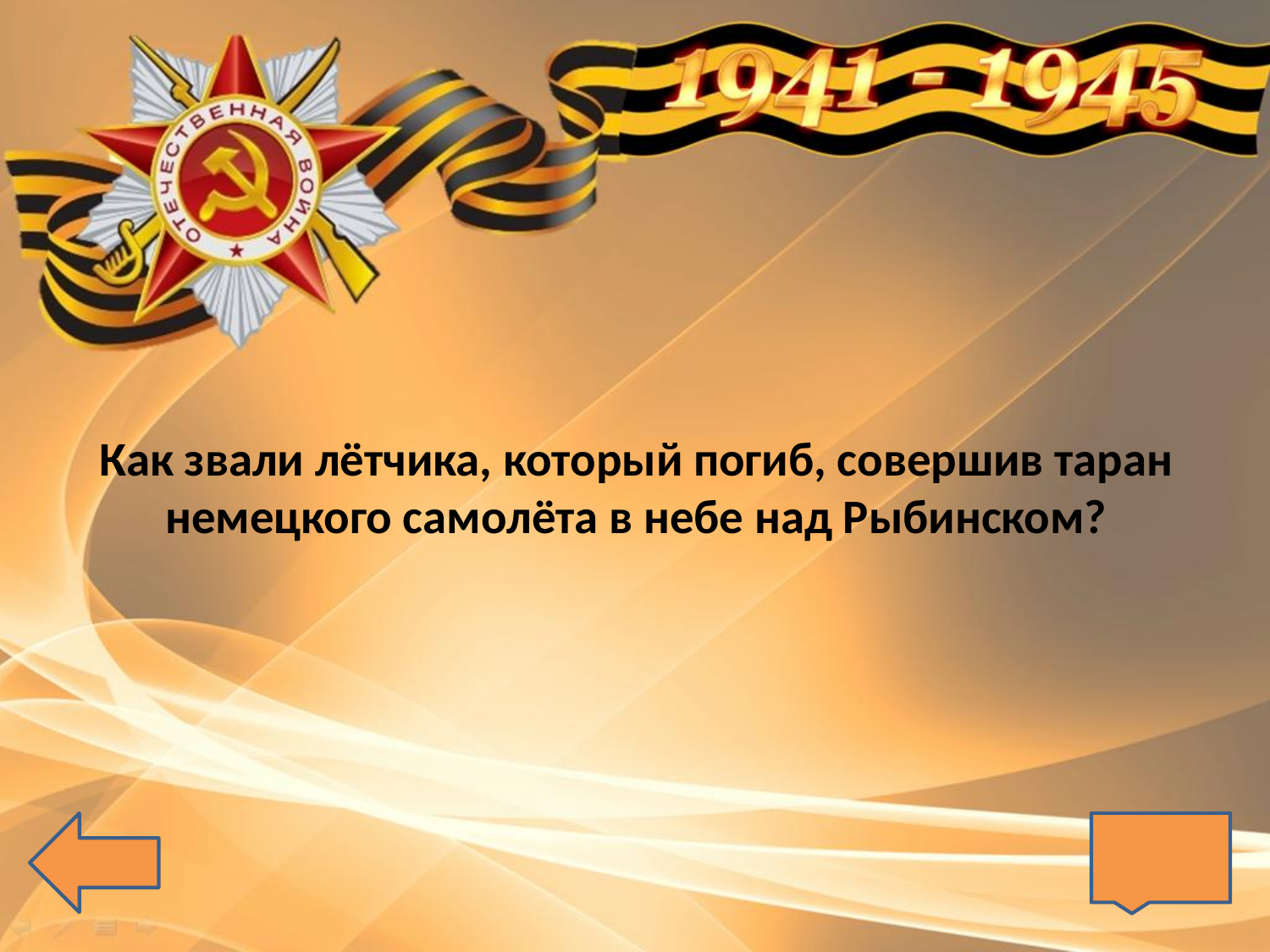

# Как звали лётчика, который погиб, совершив таран немецкого самолёта в небе над Рыбинском?